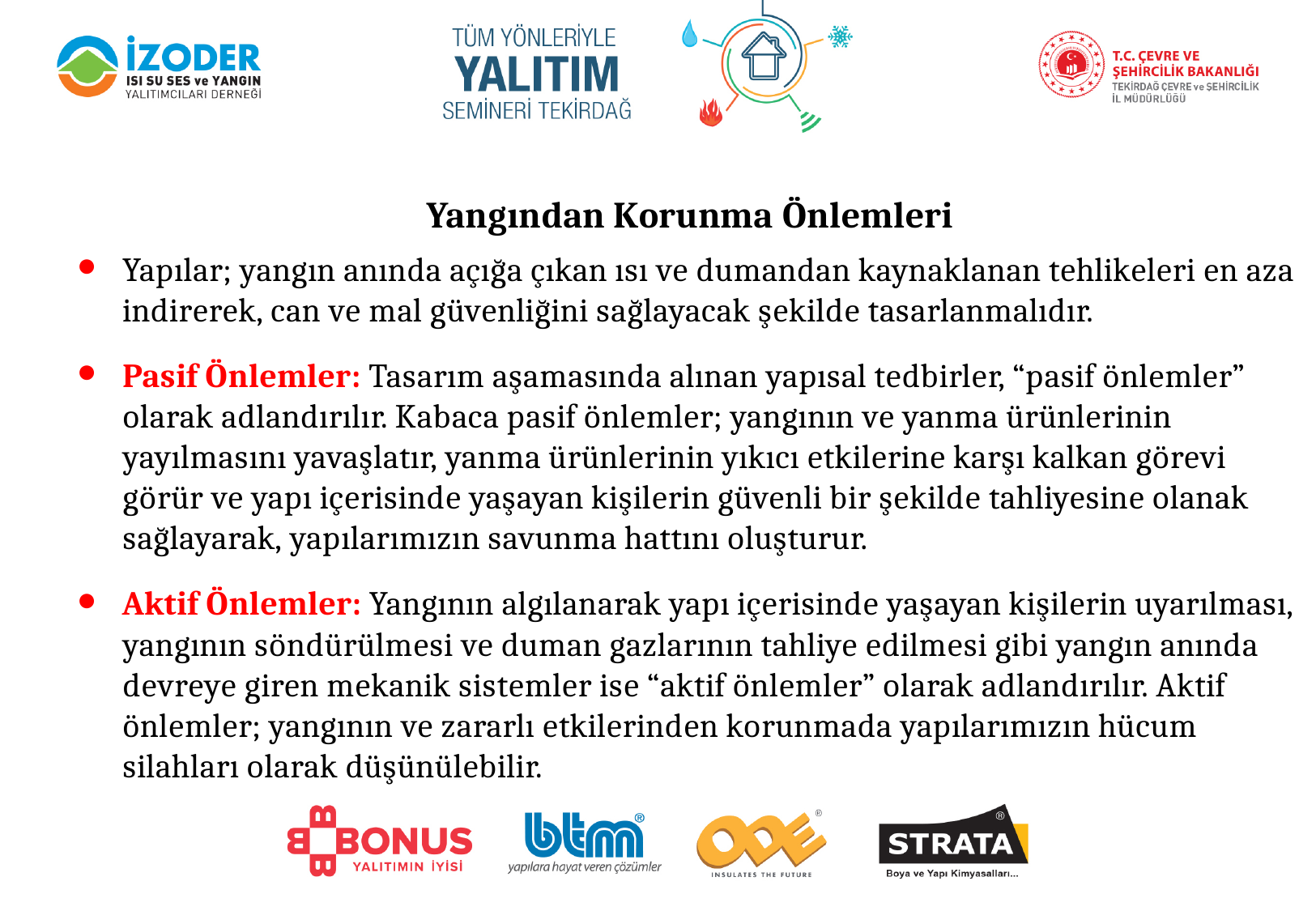

Yangından Korunma Önlemleri
Yapılar; yangın anında açığa çıkan ısı ve dumandan kaynaklanan tehlikeleri en aza indirerek, can ve mal güvenliğini sağlayacak şekilde tasarlanmalıdır.
Pasif Önlemler: Tasarım aşamasında alınan yapısal tedbirler, “pasif önlemler” olarak adlandırılır. Kabaca pasif önlemler; yangının ve yanma ürünlerinin yayılmasını yavaşlatır, yanma ürünlerinin yıkıcı etkilerine karşı kalkan görevi görür ve yapı içerisinde yaşayan kişilerin güvenli bir şekilde tahliyesine olanak sağlayarak, yapılarımızın savunma hattını oluşturur.
Aktif Önlemler: Yangının algılanarak yapı içerisinde yaşayan kişilerin uyarılması, yangının söndürülmesi ve duman gazlarının tahliye edilmesi gibi yangın anında devreye giren mekanik sistemler ise “aktif önlemler” olarak adlandırılır. Aktif önlemler; yangının ve zararlı etkilerinden korunmada yapılarımızın hücum silahları olarak düşünülebilir.